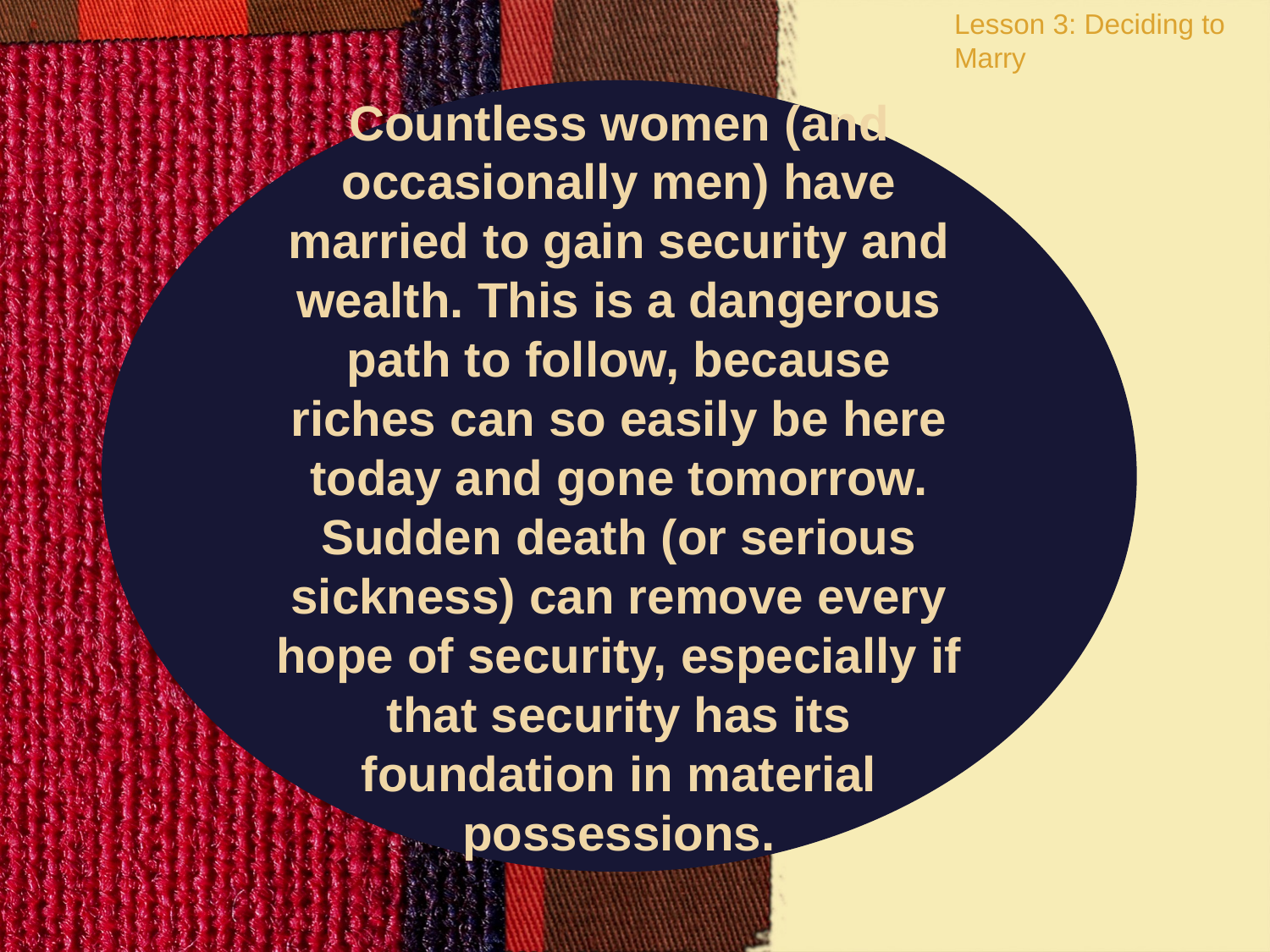

Lesson 3: Deciding to Marry
Countless women (and occasionally men) have married to gain security and wealth. This is a dangerous path to follow, because riches can so easily be here today and gone tomorrow. Sudden death (or serious sickness) can remove every hope of security, especially if that security has its foundation in material possessions.